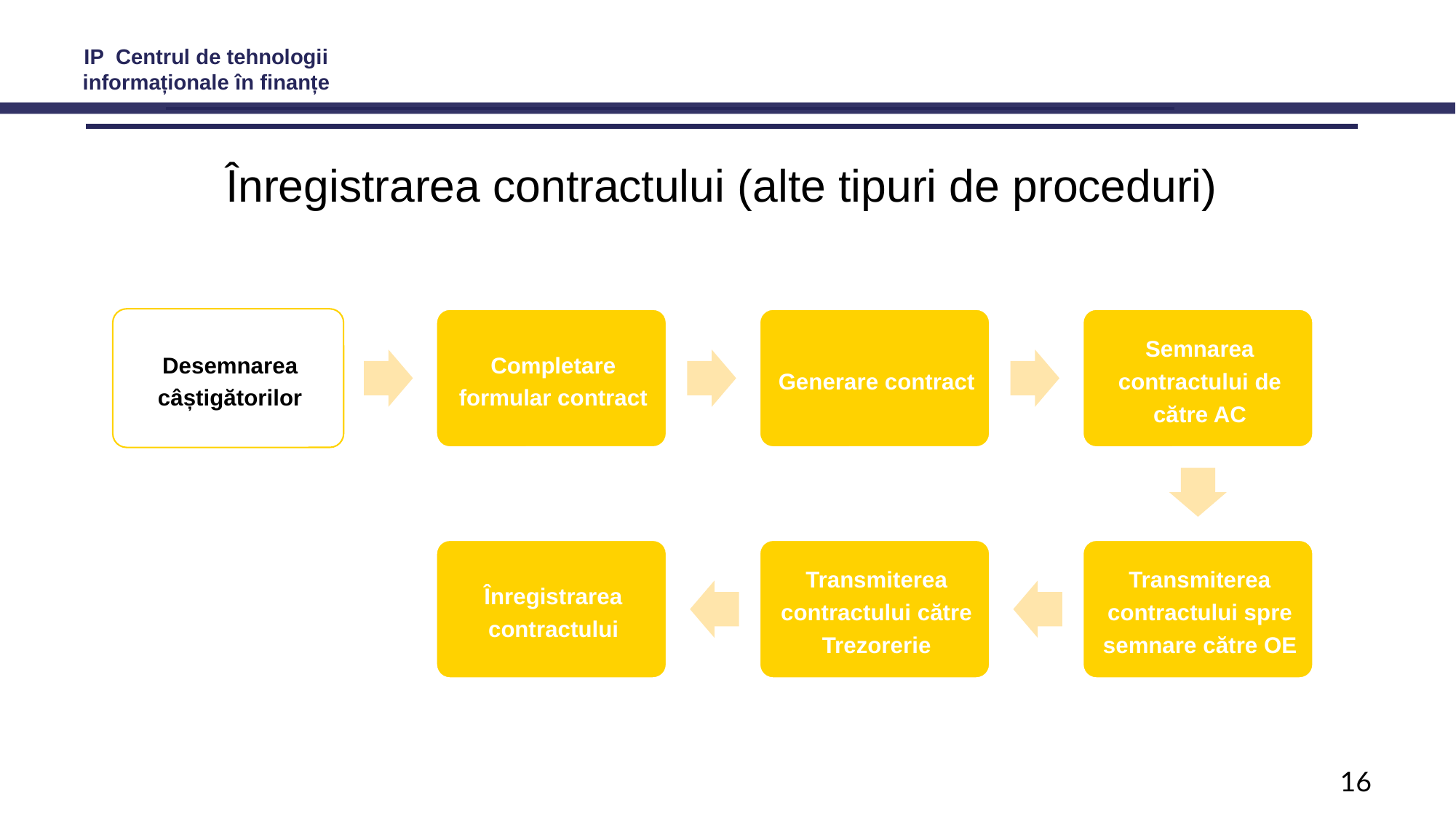

IP  Centrul de tehnologii informaționale în finanțe
Înregistrarea contractului (alte tipuri de proceduri)
Desemnarea câștigătorilor

Completare formular contract

Generare contract

Semnarea contractului de către AC

Transmiterea contractului spre semnare către OE

Transmiterea contractului către Trezorerie

Înregistrarea contractului
16